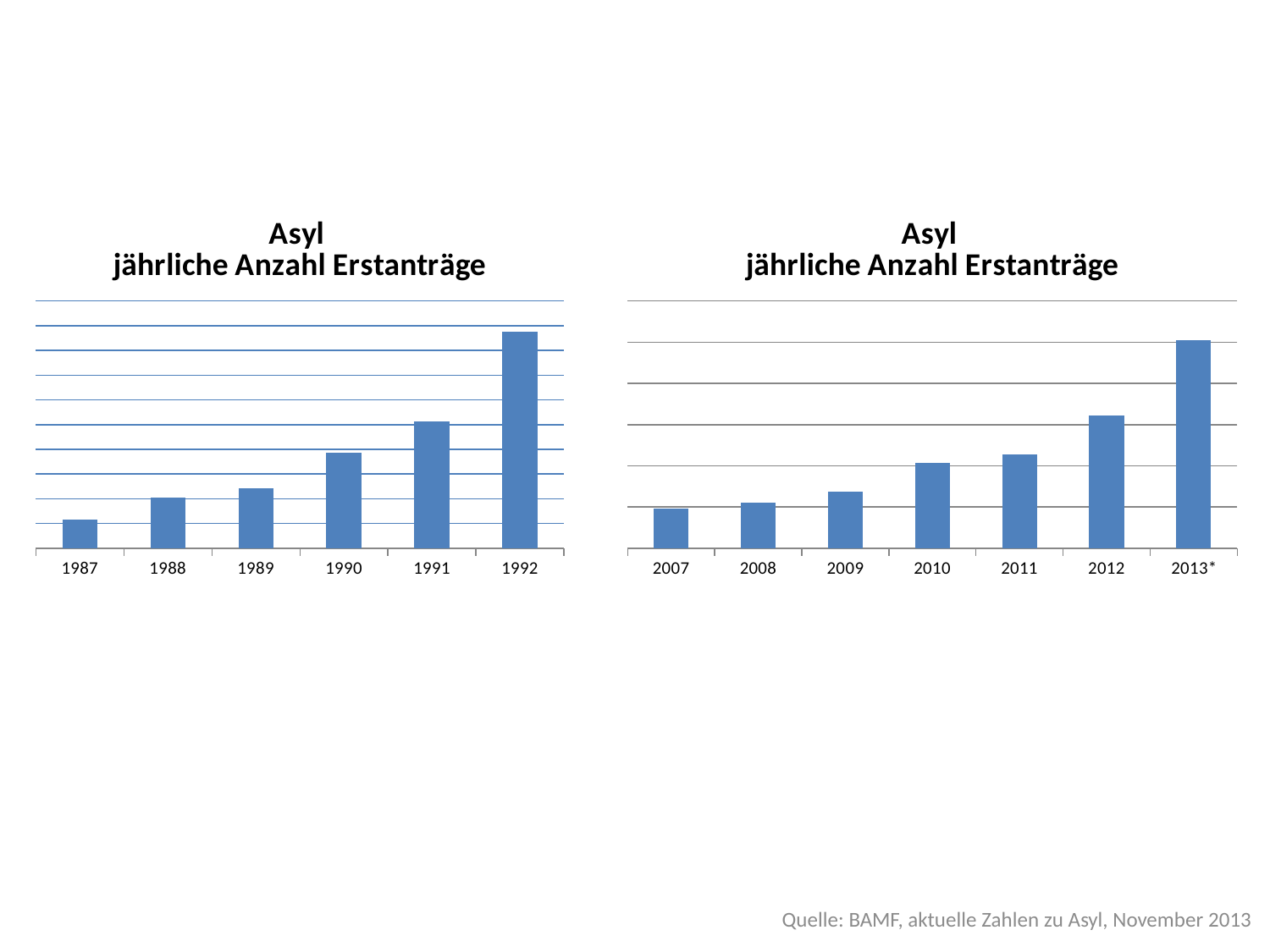

### Chart: Asyl
jährliche Anzahl Erstanträge

| Category | Asyl - Anzahl Erstanträge |
|---|---|
| 1987 | 57380.0 |
| 1988 | 103075.0 |
| 1989 | 121320.0 |
| 1990 | 193065.0 |
| 1991 | 256110.0 |
| 1992 | 438190.0 |

### Chart: Asyl
jährliche Anzahl Erstanträge

| Category | Asyl - Anzahl Erstanträge |
|---|---|
| 2007 | 19164.0 |
| 2008 | 22085.0 |
| 2009 | 27649.0 |
| 2010 | 41332.0 |
| 2011 | 45741.0 |
| 2012 | 64539.0 |
| 2013* | 100937.0 |
Quelle: BAMF, aktuelle Zahlen zu Asyl, November 2013